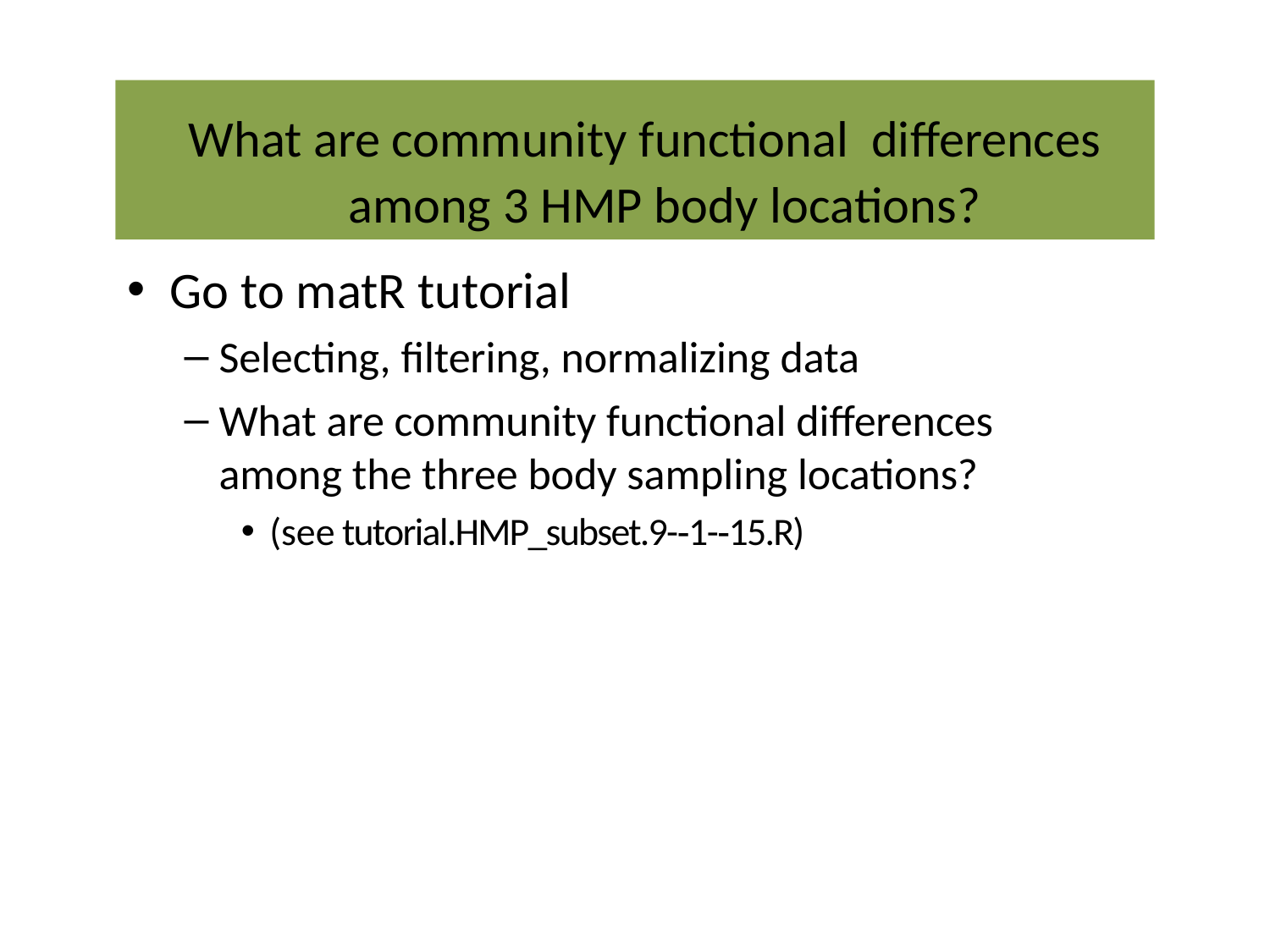

# What are community functional  diﬀerences among 3 HMP body locations?
Go to matR tutorial
Selecting, ﬁltering, normalizing data
What are community functional diﬀerences  among the three body sampling locations?
(see tutorial.HMP_subset.9-­‐1-­‐15.R)